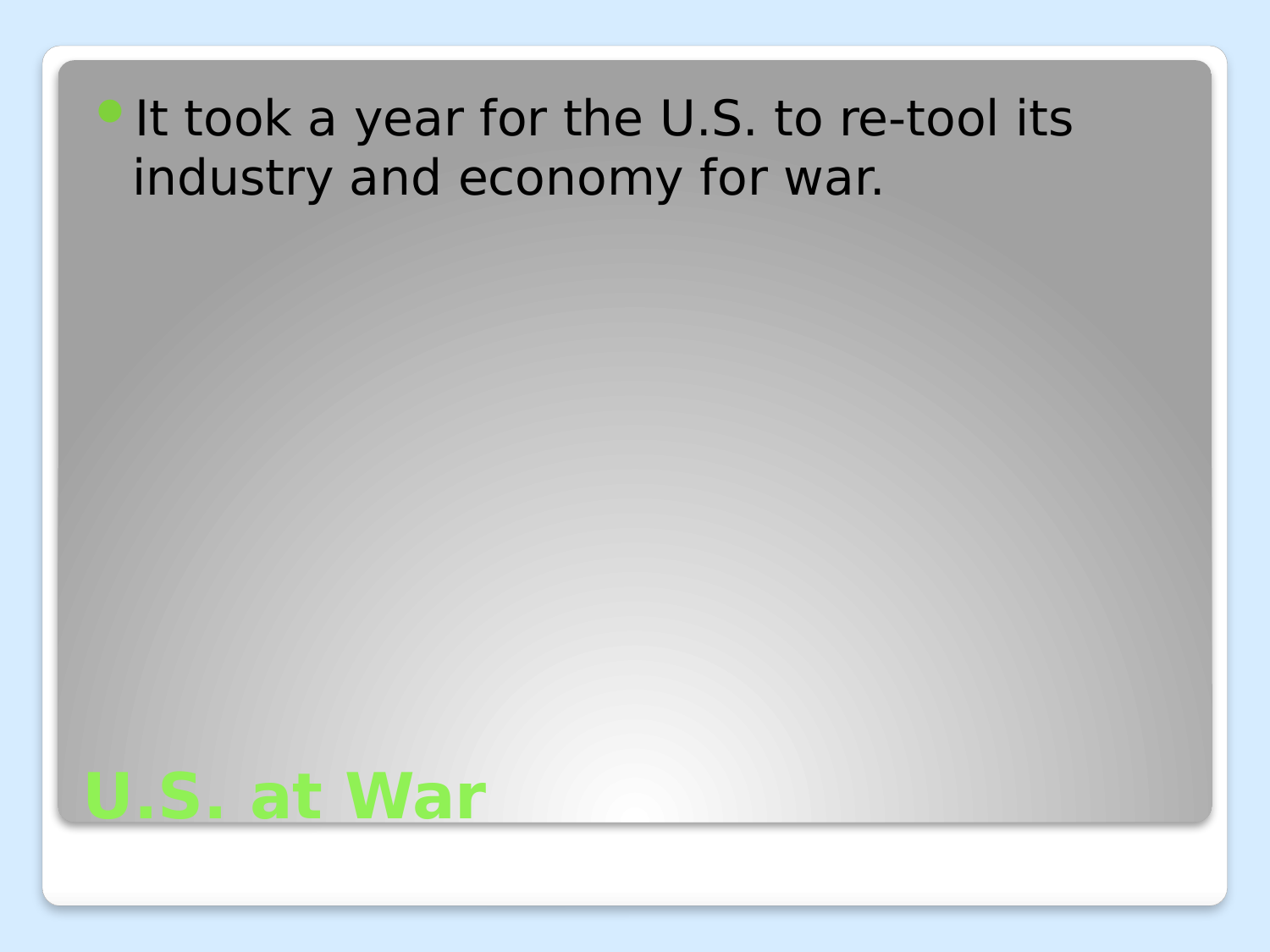

It took a year for the U.S. to re-tool its industry and economy for war.

# U.S. at War